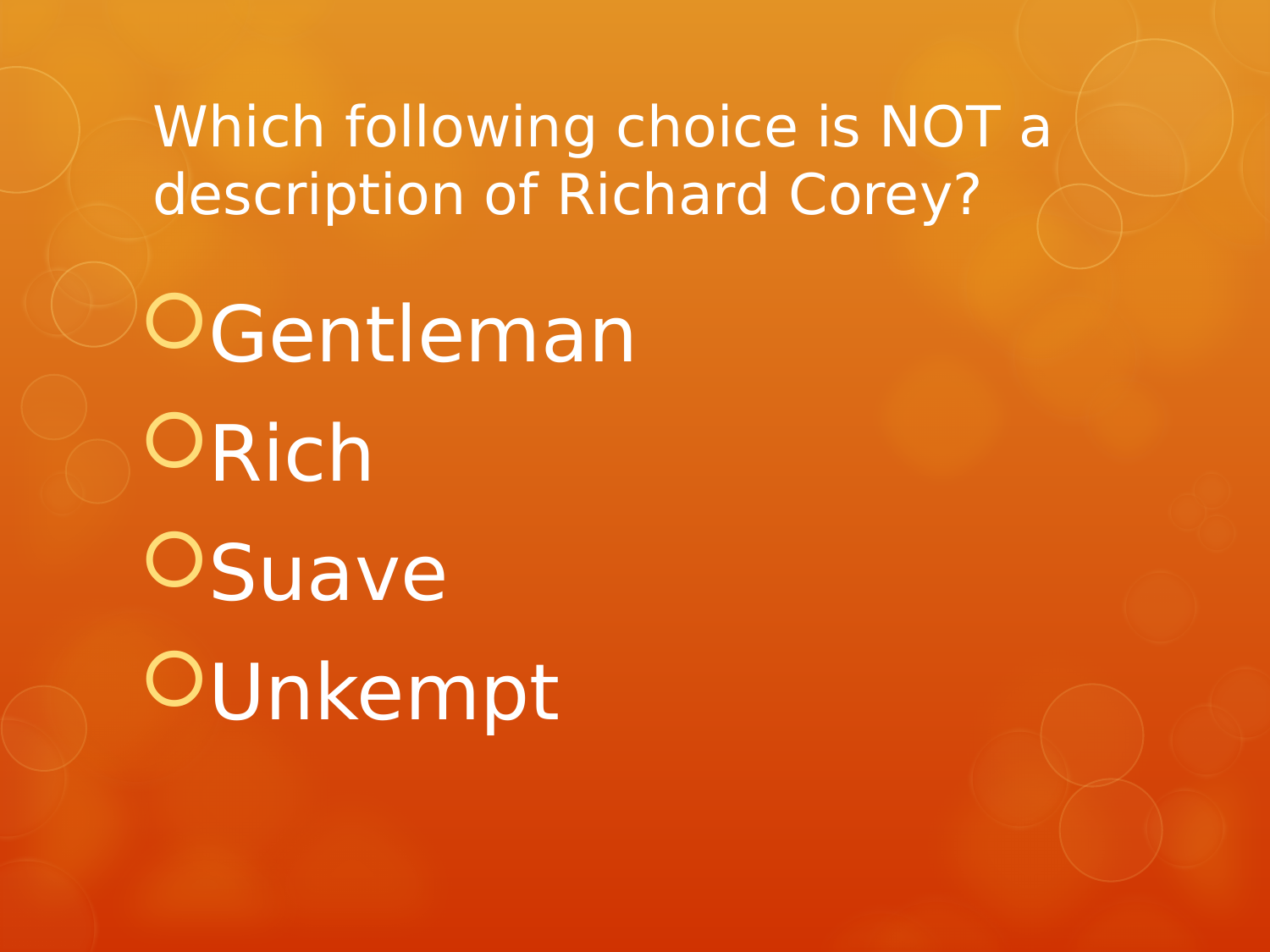

# Which following choice is NOT a description of Richard Corey?
Gentleman
Rich
Suave
Unkempt